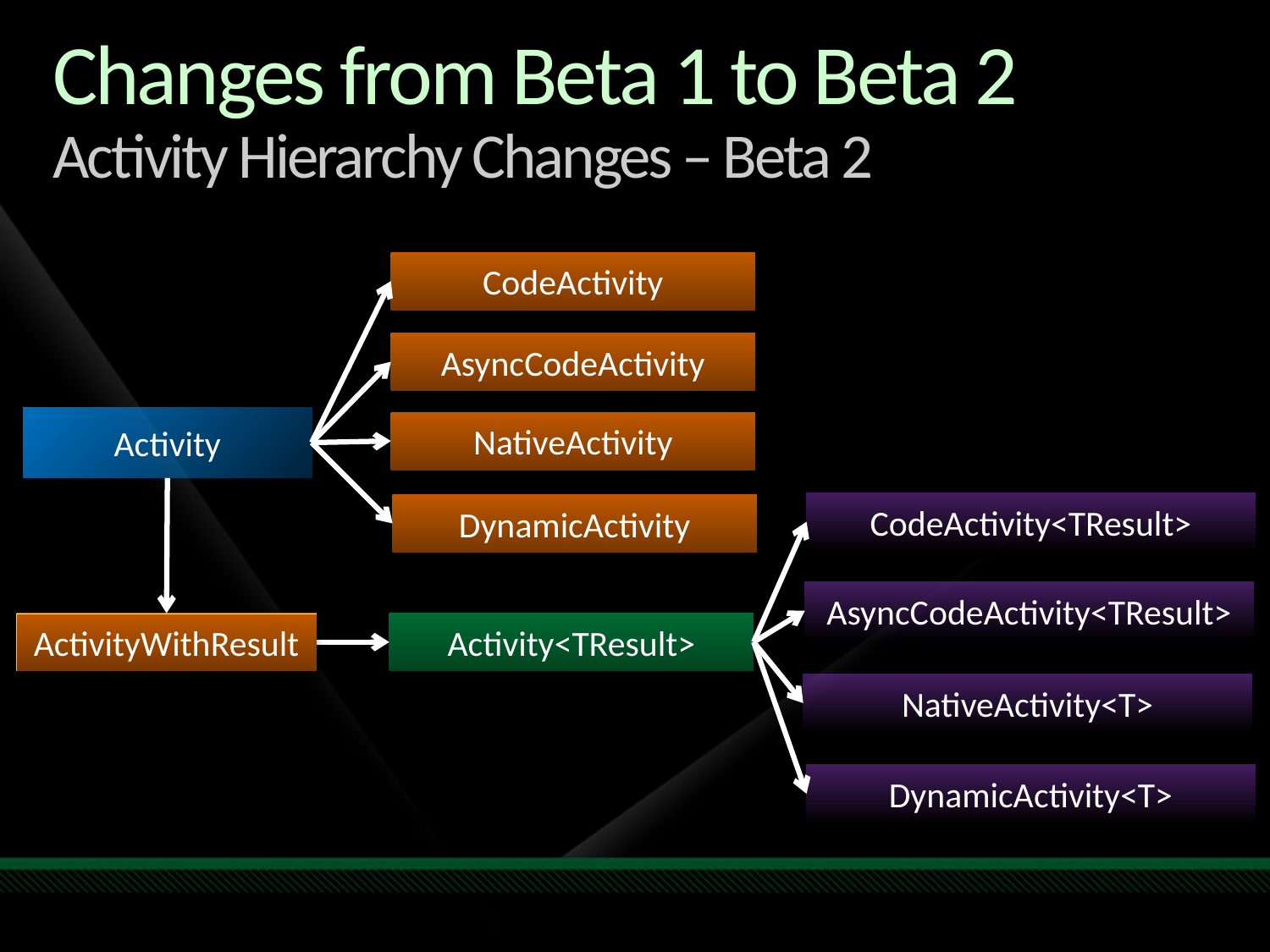

# Changes from Beta 1 to Beta 2 Activity Hierarchy Changes – Beta 2

CodeActivity
AsyncCodeActivity
Activity
NativeActivity
CodeActivity<TResult>
DynamicActivity
AsyncCodeActivity<TResult>
ActivityWithResult
Activity<TResult>
NativeActivity<T>
DynamicActivity<T>